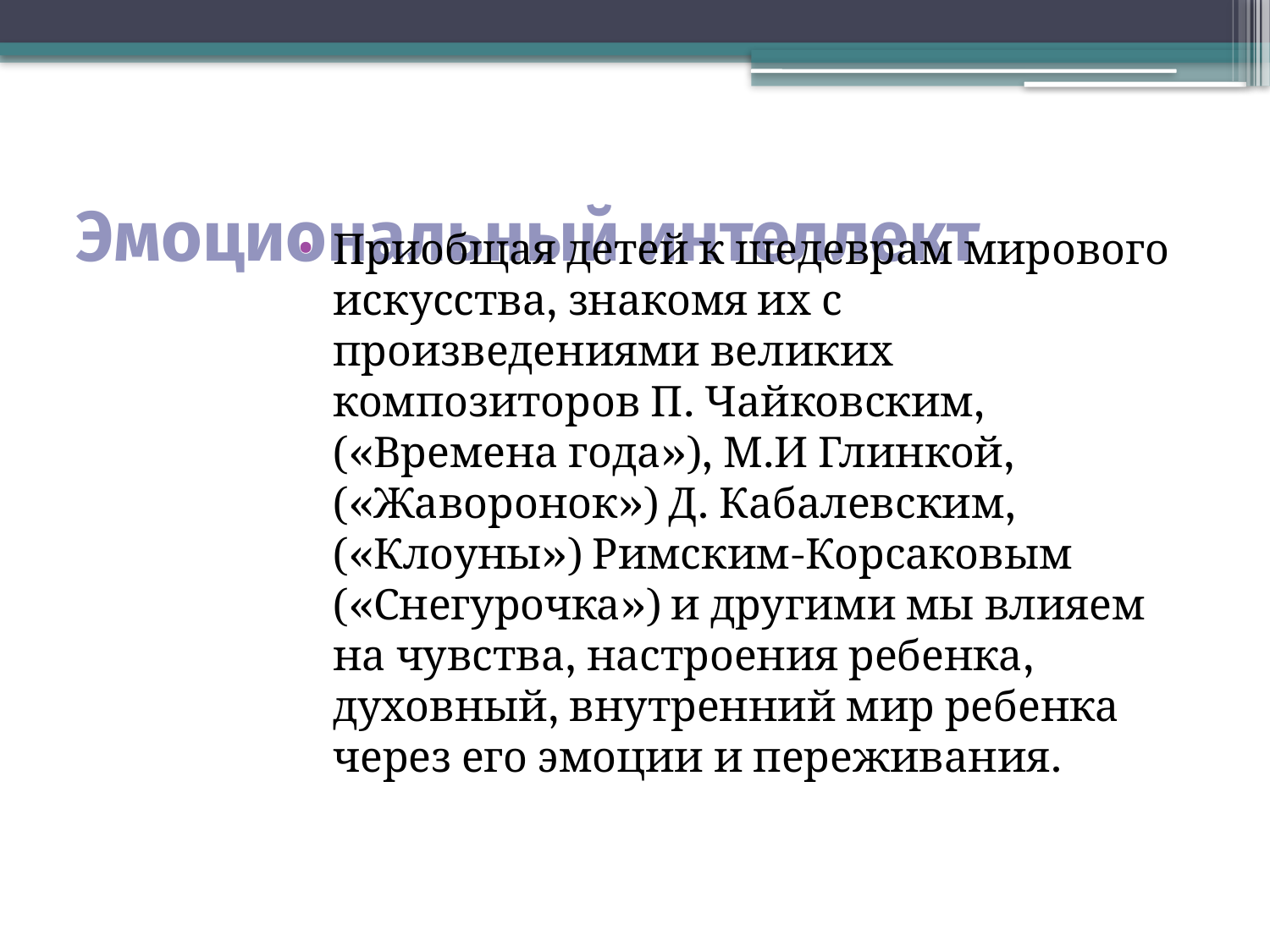

# Эмоциональный интеллект
Приобщая детей к шедеврам мирового искусства, знакомя их с произведениями великих композиторов П. Чайковским, («Времена года»), М.И Глинкой, («Жаворонок») Д. Кабалевским, («Клоуны») Римским-Корсаковым («Снегурочка») и другими мы влияем на чувства, настроения ребенка, духовный, внутренний мир ребенка через его эмоции и переживания.